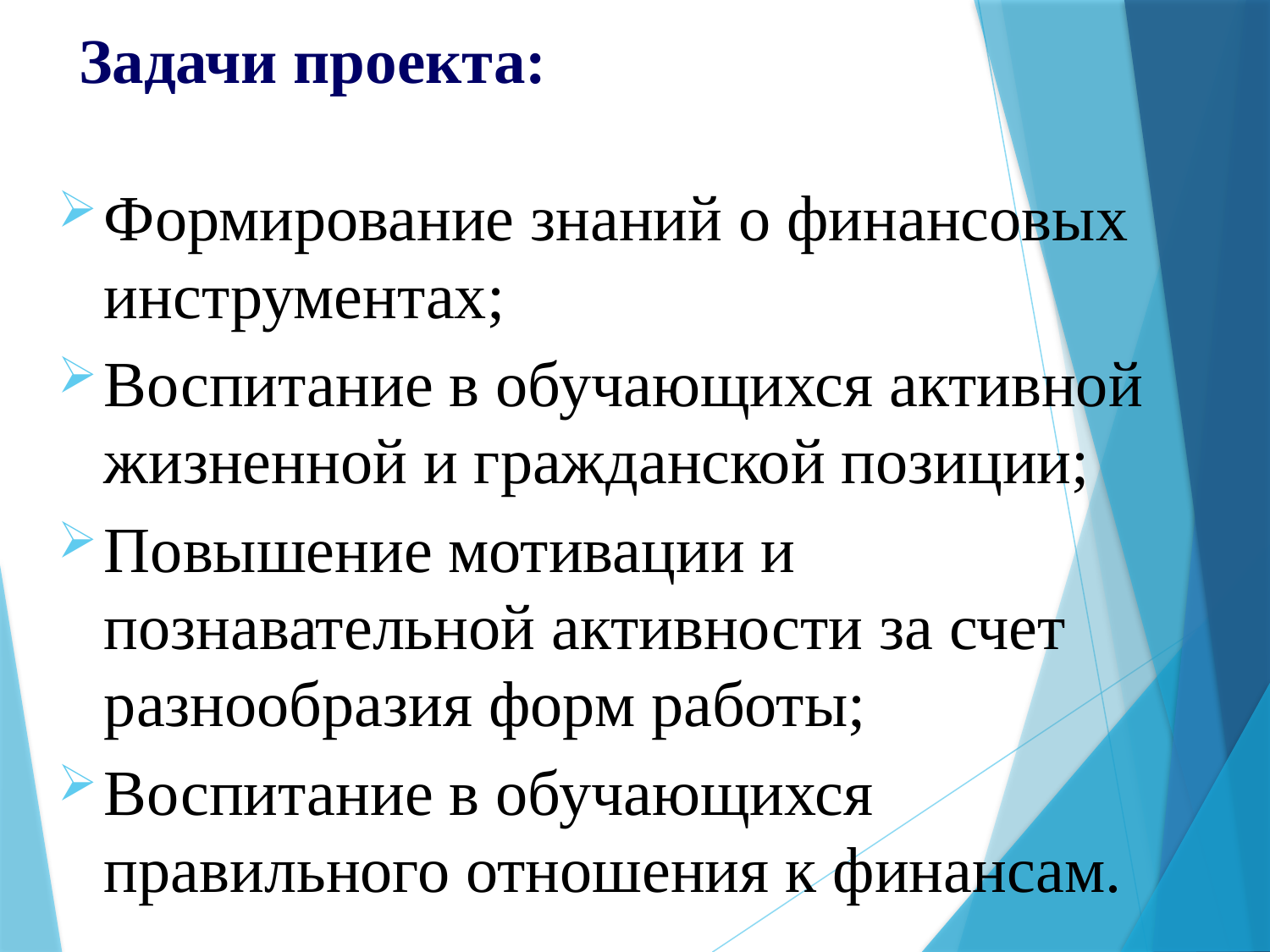

# Задачи проекта:

Формирование знаний о финансовых инструментах;
Воспитание в обучающихся активной жизненной и гражданской позиции;
Повышение мотивации и познавательной активности за счет разнообразия форм работы;
Воспитание в обучающихся правильного отношения к финансам.